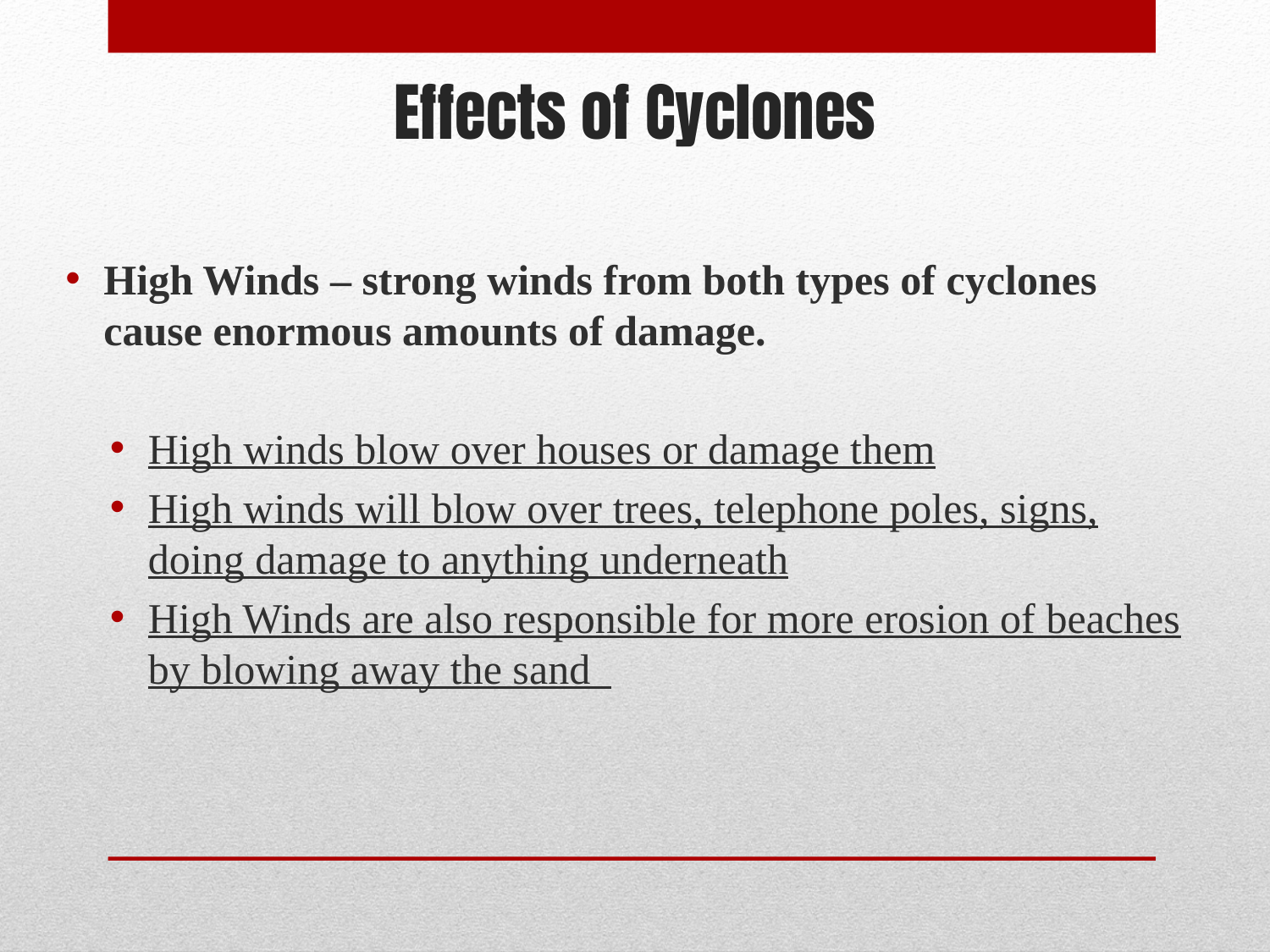

Effects of Cyclones
High Winds – strong winds from both types of cyclones cause enormous amounts of damage.

High winds blow over houses or damage them
High winds will blow over trees, telephone poles, signs, doing damage to anything underneath
High Winds are also responsible for more erosion of beaches by blowing away the sand